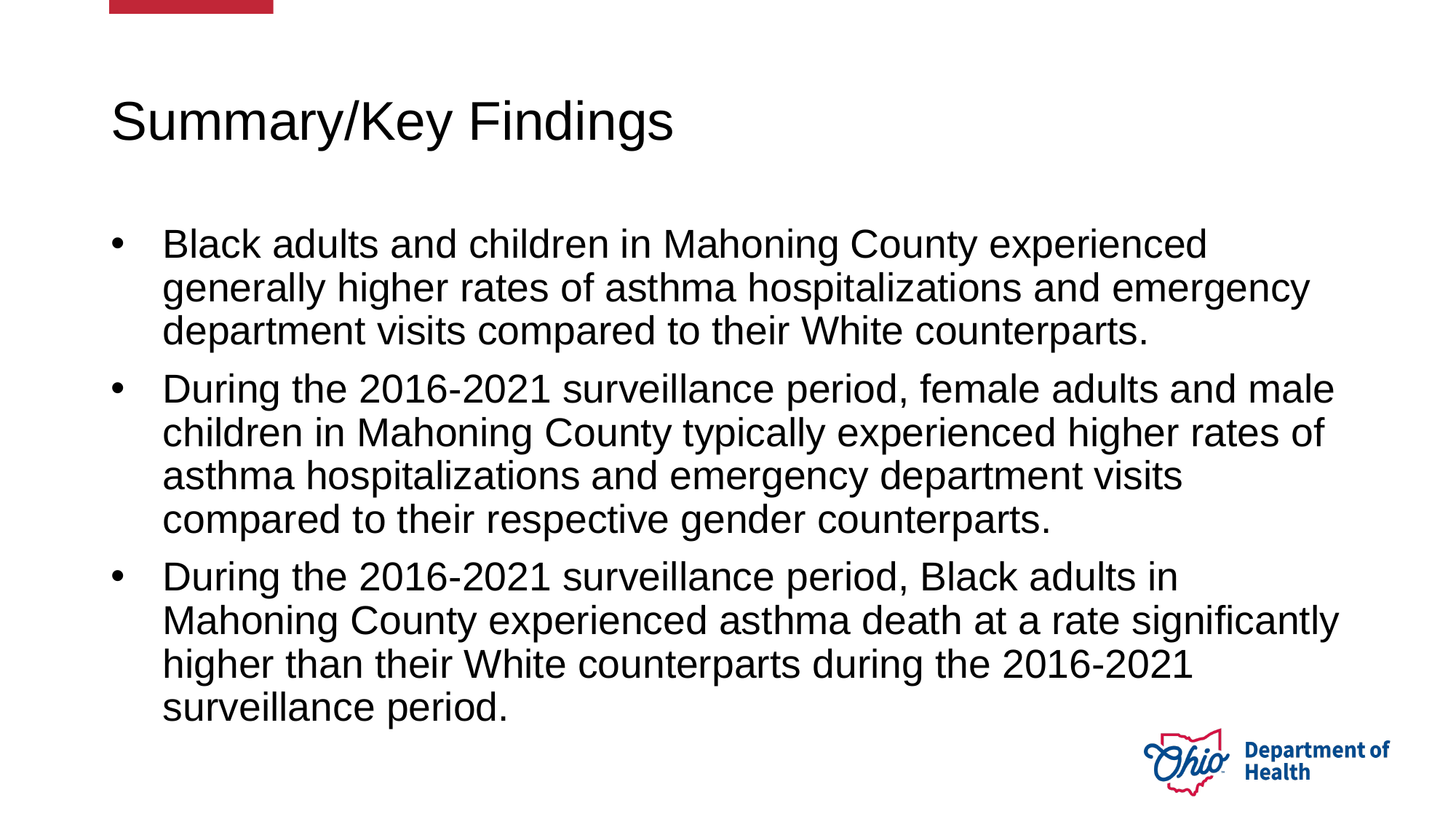

# Summary/Key Findings
Black adults and children in Mahoning County experienced generally higher rates of asthma hospitalizations and emergency department visits compared to their White counterparts.
During the 2016-2021 surveillance period, female adults and male children in Mahoning County typically experienced higher rates of asthma hospitalizations and emergency department visits compared to their respective gender counterparts.
During the 2016-2021 surveillance period, Black adults in Mahoning County experienced asthma death at a rate significantly higher than their White counterparts during the 2016-2021 surveillance period.